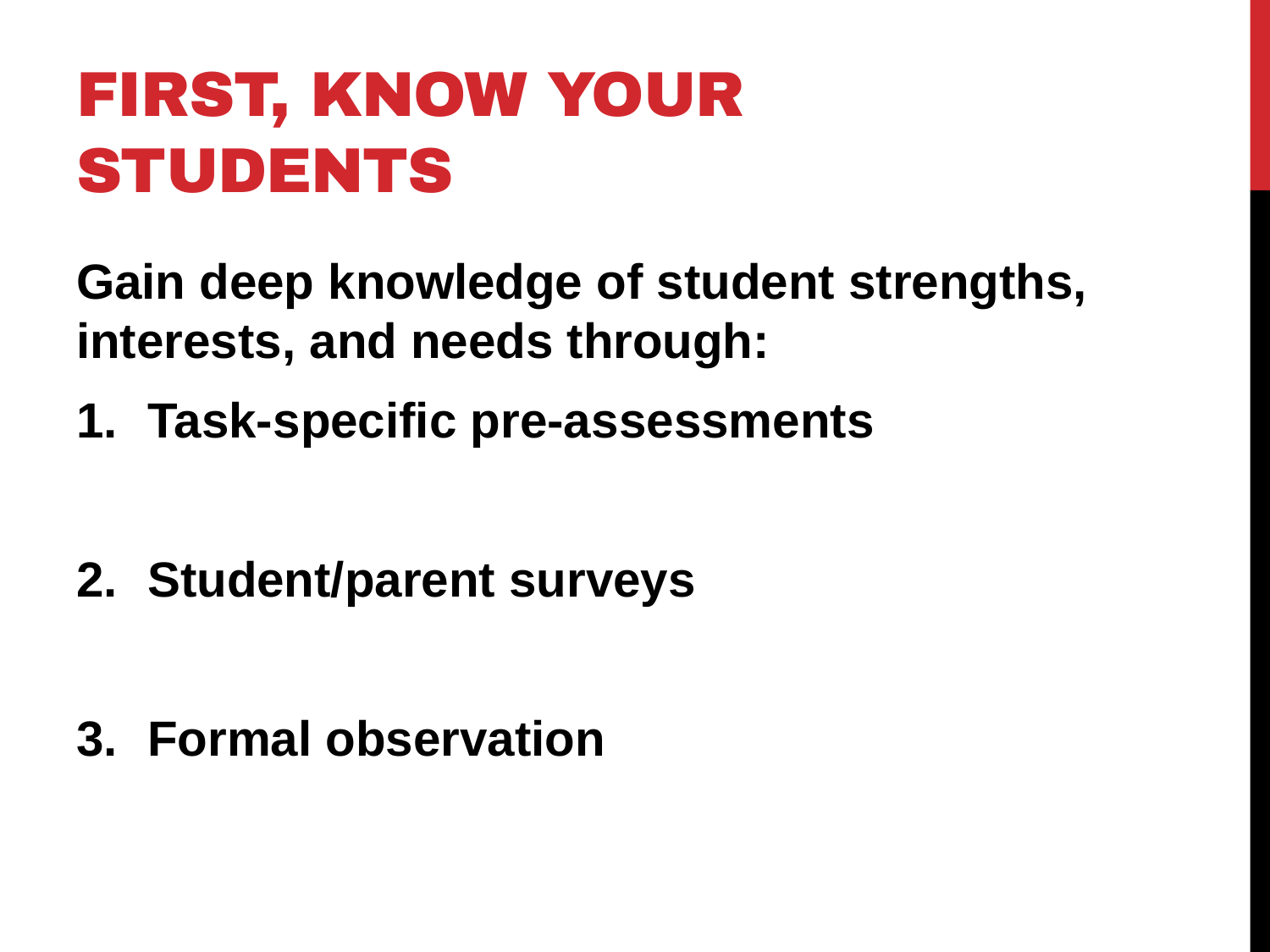

# First, Know Your Students
Gain deep knowledge of student strengths, interests, and needs through:
Task-specific pre-assessments

Student/parent surveys

Formal observation